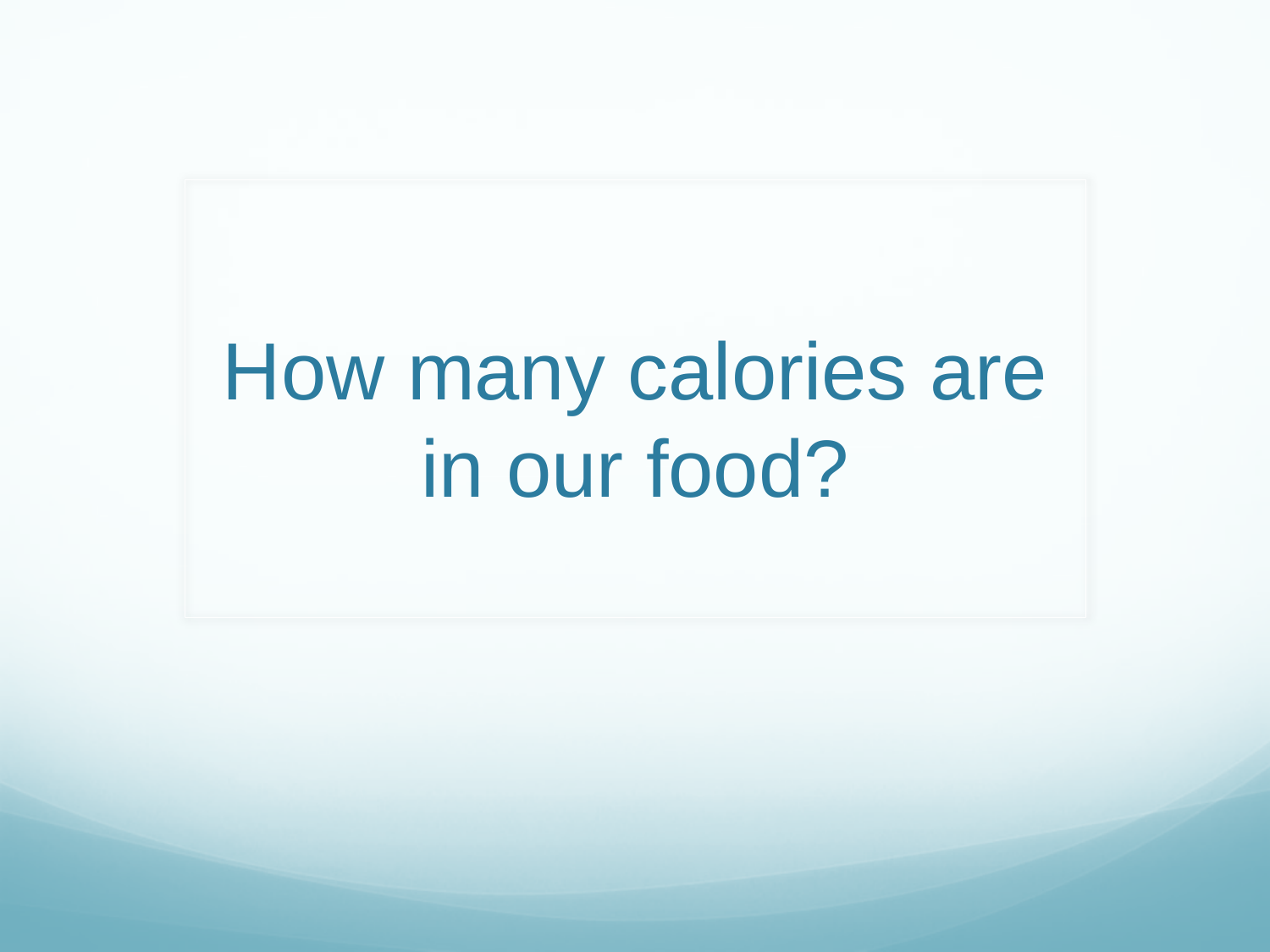

# How many calories are in our food?